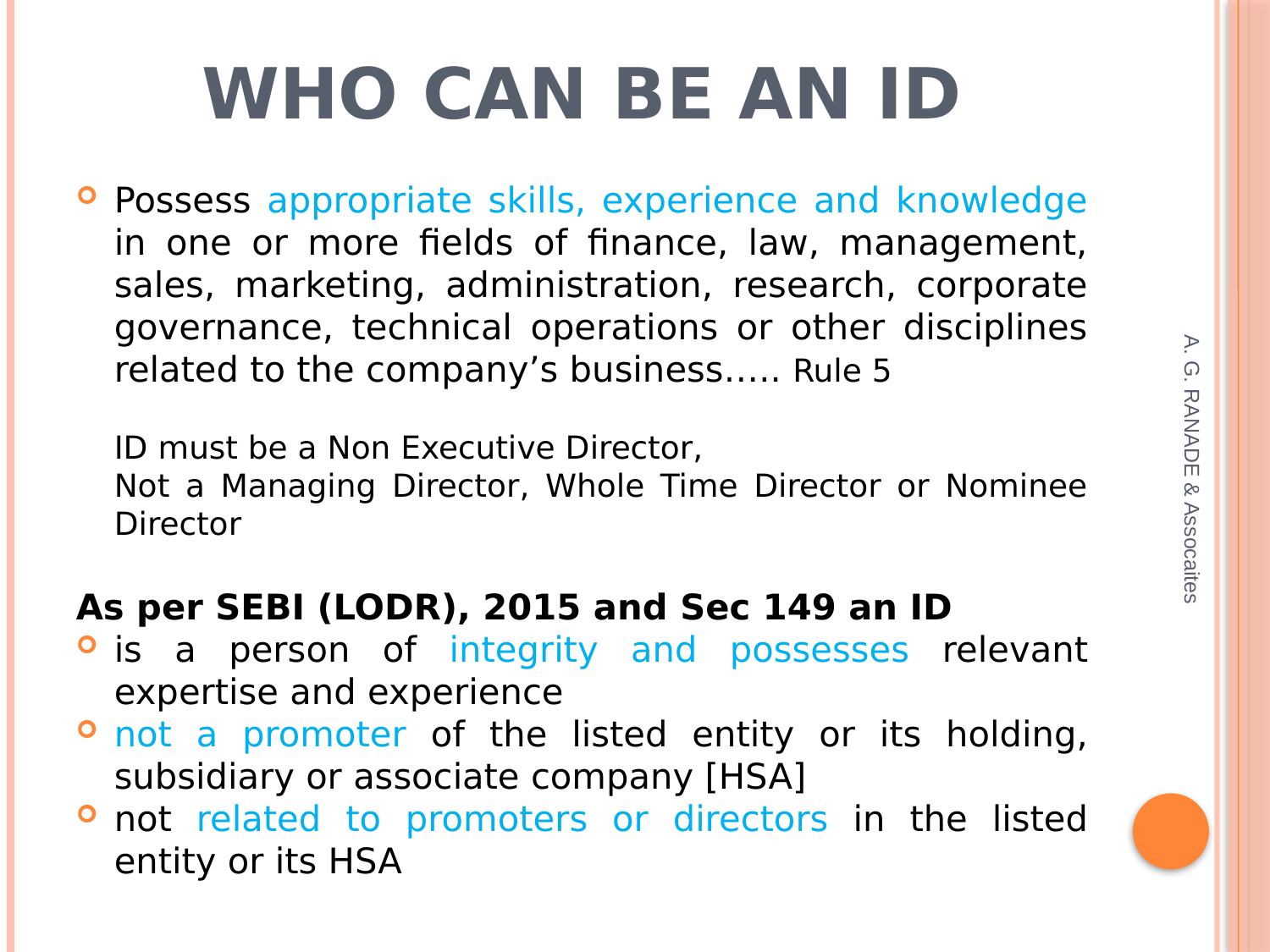

# Who can be an ID

Possess appropriate skills, experience and knowledge in one or more fields of finance, law, management, sales, marketing, administration, research, corporate governance, technical operations or other disciplines related to the company’s business….. Rule 5

	ID must be a Non Executive Director,
	Not a Managing Director, Whole Time Director or Nominee Director

As per SEBI (LODR), 2015 and Sec 149 an ID
is a person of integrity and possesses relevant expertise and experience
not a promoter of the listed entity or its holding, subsidiary or associate company [HSA]
not related to promoters or directors in the listed entity or its HSA
A. G. RANADE & Assocaites